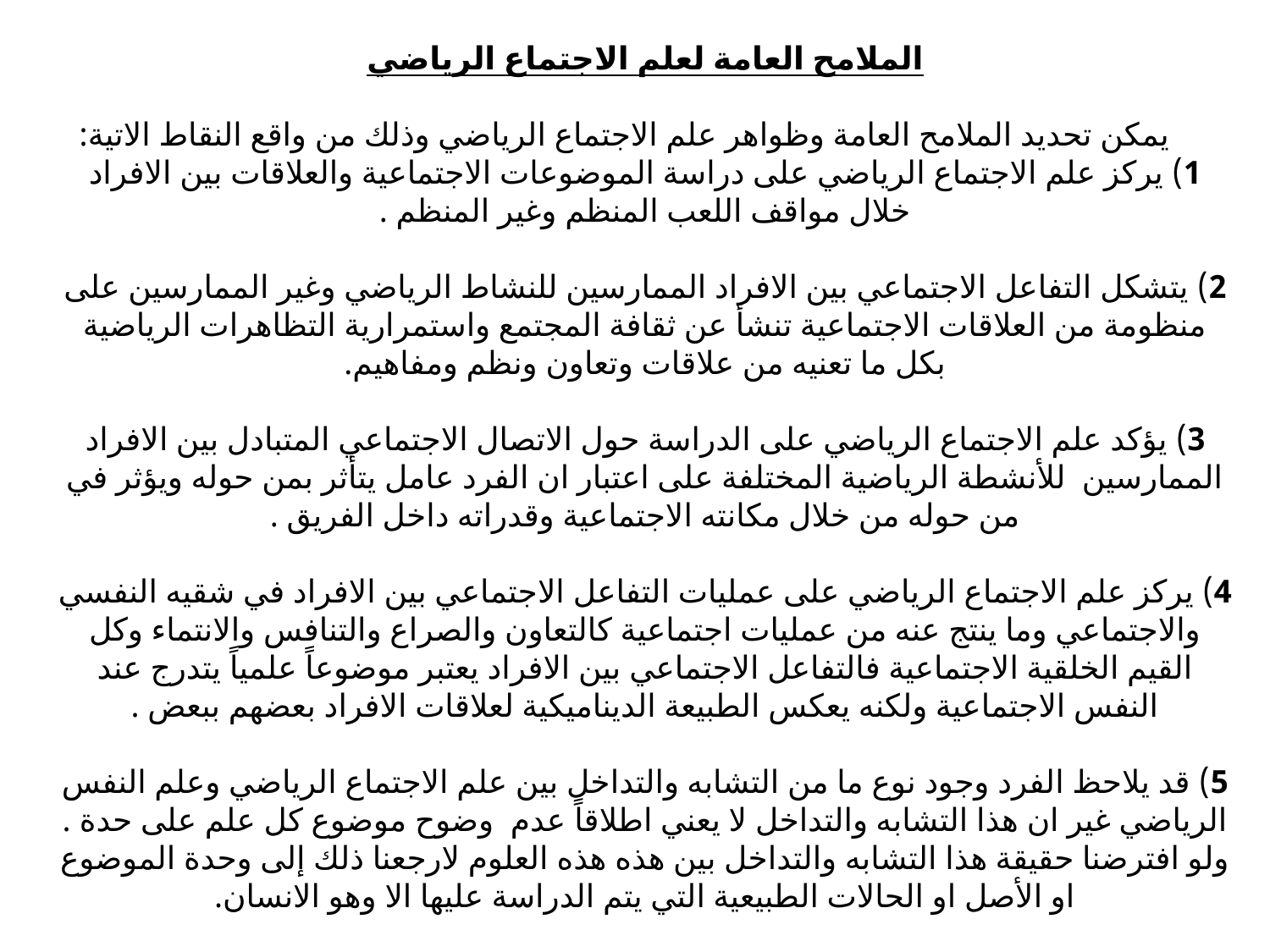

# الملامح العامة لعلم الاجتماع الرياضي يمكن تحديد الملامح العامة وظواهر علم الاجتماع الرياضي وذلك من واقع النقاط الاتية: 1) يركز علم الاجتماع الرياضي على دراسة الموضوعات الاجتماعية والعلاقات بين الافراد خلال مواقف اللعب المنظم وغير المنظم . 2) يتشكل التفاعل الاجتماعي بين الافراد الممارسين للنشاط الرياضي وغير الممارسين على منظومة من العلاقات الاجتماعية تنشأ عن ثقافة المجتمع واستمرارية التظاهرات الرياضية بكل ما تعنيه من علاقات وتعاون ونظم ومفاهيم. 3) يؤكد علم الاجتماع الرياضي على الدراسة حول الاتصال الاجتماعي المتبادل بين الافراد الممارسين  للأنشطة الرياضية المختلفة على اعتبار ان الفرد عامل يتأثر بمن حوله ويؤثر في من حوله من خلال مكانته الاجتماعية وقدراته داخل الفريق . 4) يركز علم الاجتماع الرياضي على عمليات التفاعل الاجتماعي بين الافراد في شقيه النفسي والاجتماعي وما ينتج عنه من عمليات اجتماعية كالتعاون والصراع والتنافس والانتماء وكل القيم الخلقية الاجتماعية فالتفاعل الاجتماعي بين الافراد يعتبر موضوعاً علمياً يتدرج عند النفس الاجتماعية ولكنه يعكس الطبيعة الديناميكية لعلاقات الافراد بعضهم ببعض . 5) قد يلاحظ الفرد وجود نوع ما من التشابه والتداخل بين علم الاجتماع الرياضي وعلم النفس الرياضي غير ان هذا التشابه والتداخل لا يعني اطلاقاً عدم  وضوح موضوع كل علم على حدة . ولو افترضنا حقيقة هذا التشابه والتداخل بين هذه هذه العلوم لارجعنا ذلك إلى وحدة الموضوع او الأصل او الحالات الطبيعية التي يتم الدراسة عليها الا وهو الانسان.